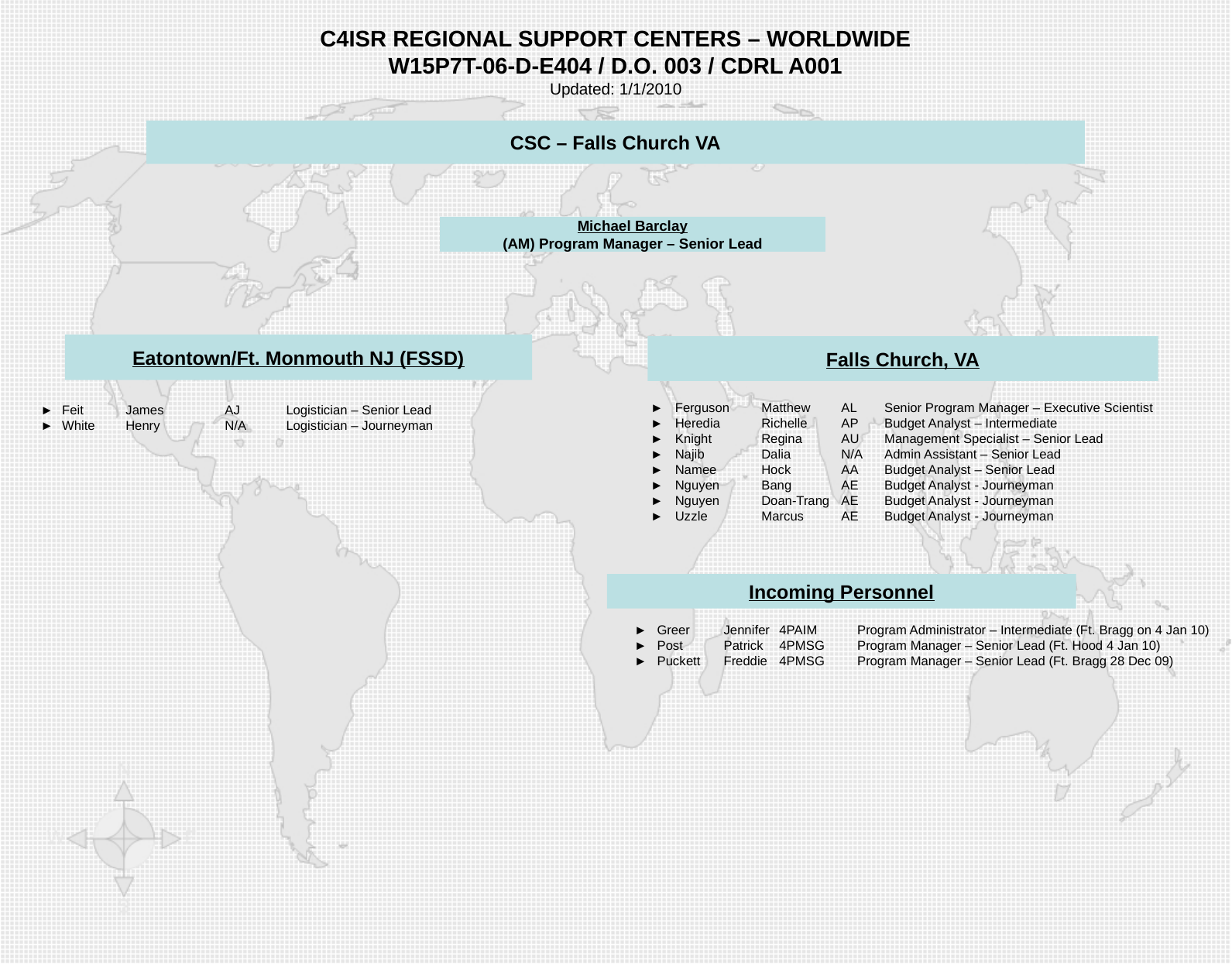

C4ISR REGIONAL SUPPORT CENTERS – WORLDWIDE
W15P7T-06-D-E404 / D.O. 003 / CDRL A001
Updated: 1/1/2010
CSC – Falls Church VA
Michael Barclay
(AM) Program Manager – Senior Lead
Eatontown/Ft. Monmouth NJ (FSSD)
Falls Church, VA
| ► | Ferguson | Matthew | AL | Senior Program Manager – Executive Scientist |
| --- | --- | --- | --- | --- |
| ► | Heredia | Richelle | AP | Budget Analyst – Intermediate |
| ► | Knight | Regina | AU | Management Specialist – Senior Lead |
| ► | Najib | Dalia | N/A | Admin Assistant – Senior Lead |
| ► | Namee | Hock | AA | Budget Analyst – Senior Lead |
| ► | Nguyen | Bang | AE | Budget Analyst - Journeyman |
| ► | Nguyen | Doan-Trang | AE | Budget Analyst - Journeyman |
| ► | Uzzle | Marcus | AE | Budget Analyst - Journeyman |
| ► | Feit | James | AJ | Logistician – Senior Lead |
| --- | --- | --- | --- | --- |
| ► | White | Henry | N/A | Logistician – Journeyman |
Incoming Personnel
| ► | Greer | Jennifer | 4PAIM | Program Administrator – Intermediate (Ft. Bragg on 4 Jan 10) |
| --- | --- | --- | --- | --- |
| ► | Post | Patrick | 4PMSG | Program Manager – Senior Lead (Ft. Hood 4 Jan 10) |
| ► | Puckett | Freddie | 4PMSG | Program Manager – Senior Lead (Ft. Bragg 28 Dec 09) |